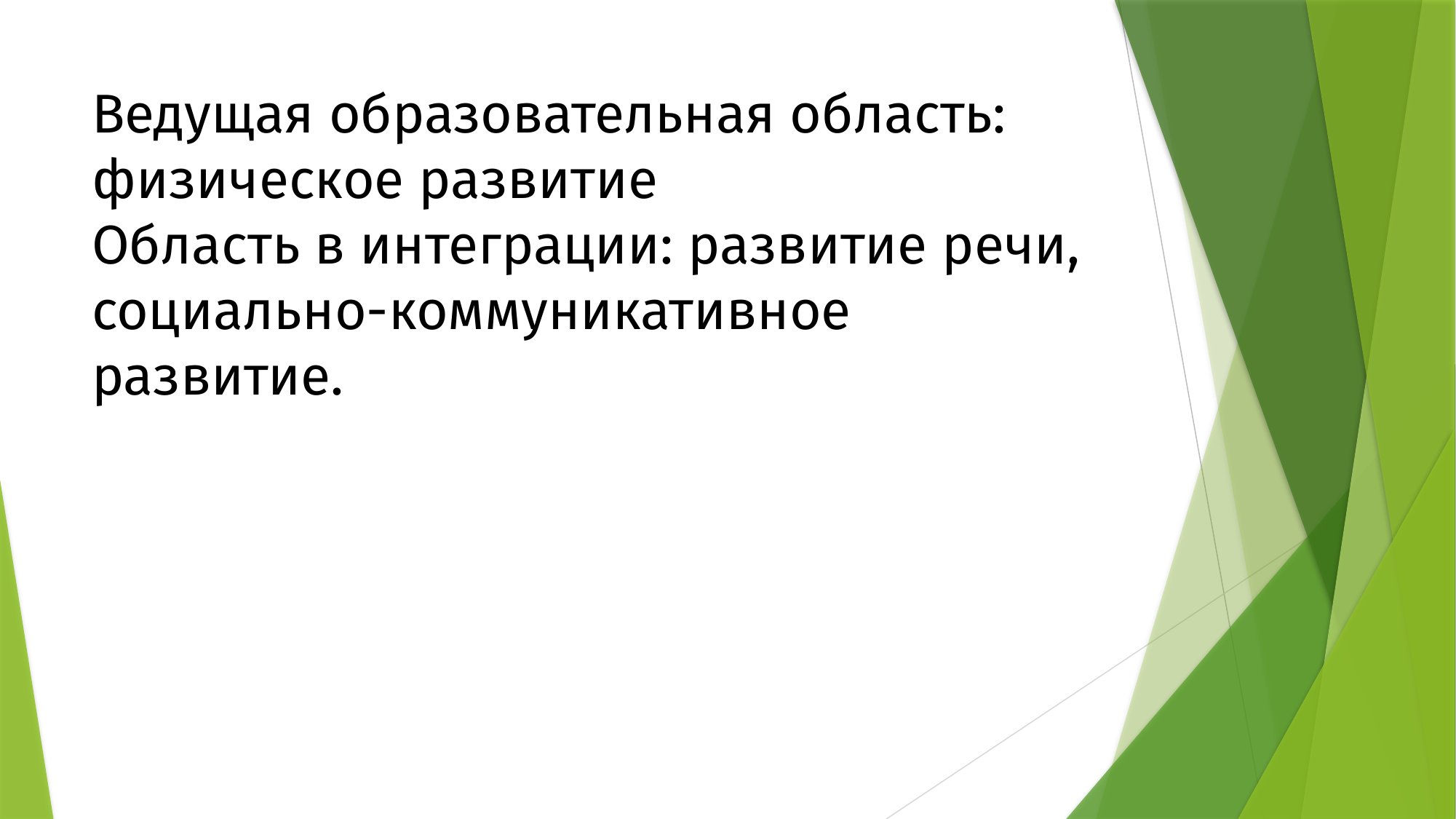

# Ведущая образовательная область: физическое развитие Область в интеграции: развитие речи, социально-коммуникативное развитие.